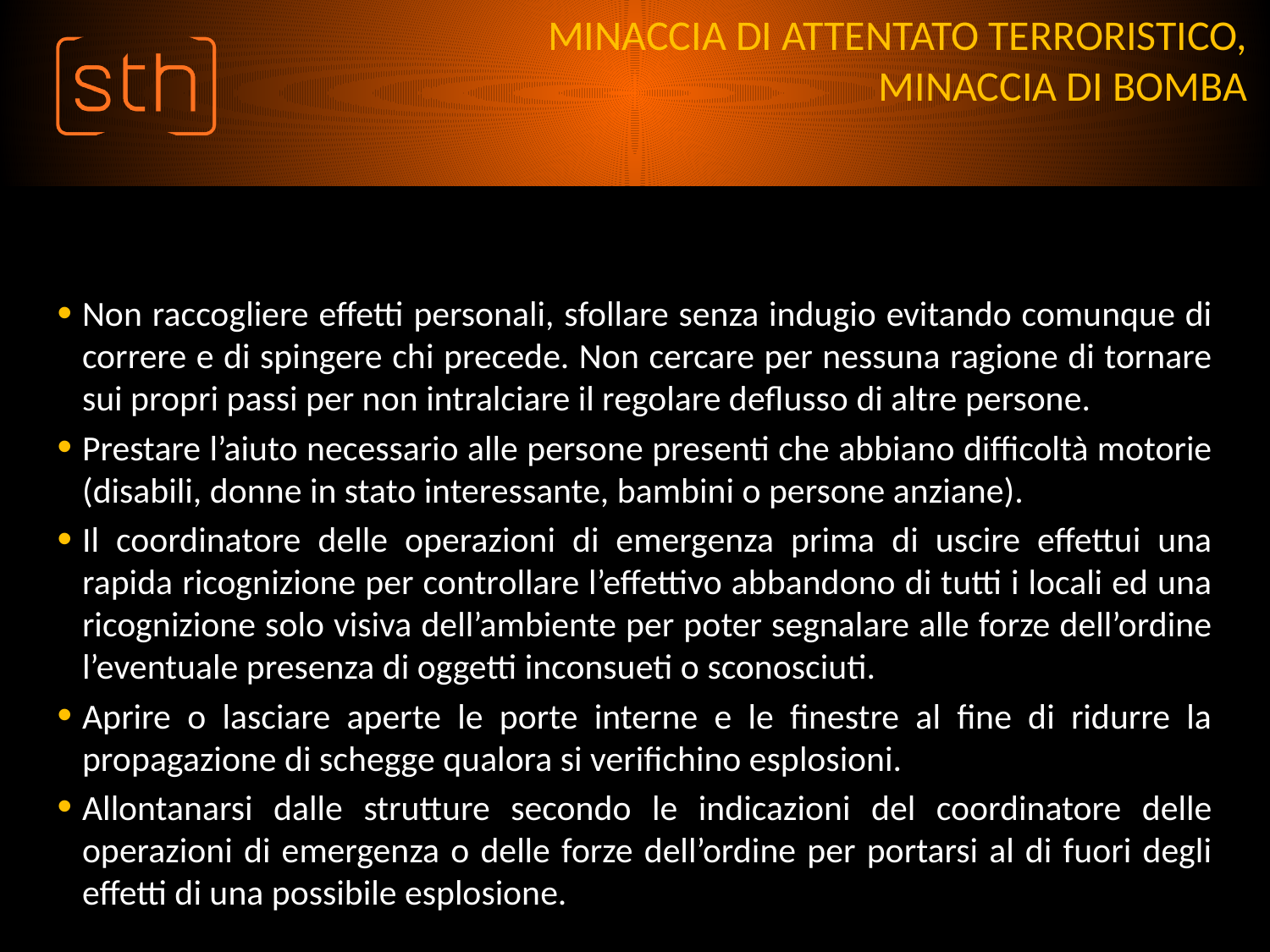

# MINACCIA DI ATTENTATO TERRORISTICO, MINACCIA DI BOMBA

Non raccogliere effetti personali, sfollare senza indugio evitando comunque di correre e di spingere chi precede. Non cercare per nessuna ragione di tornare sui propri passi per non intralciare il regolare deflusso di altre persone.
Prestare l’aiuto necessario alle persone presenti che abbiano difficoltà motorie (disabili, donne in stato interessante, bambini o persone anziane).
Il coordinatore delle operazioni di emergenza prima di uscire effettui una rapida ricognizione per controllare l’effettivo abbandono di tutti i locali ed una ricognizione solo visiva dell’ambiente per poter segnalare alle forze dell’ordine l’eventuale presenza di oggetti inconsueti o sconosciuti.
Aprire o lasciare aperte le porte interne e le finestre al fine di ridurre la propagazione di schegge qualora si verifichino esplosioni.
Allontanarsi dalle strutture secondo le indicazioni del coordinatore delle operazioni di emergenza o delle forze dell’ordine per portarsi al di fuori degli effetti di una possibile esplosione.